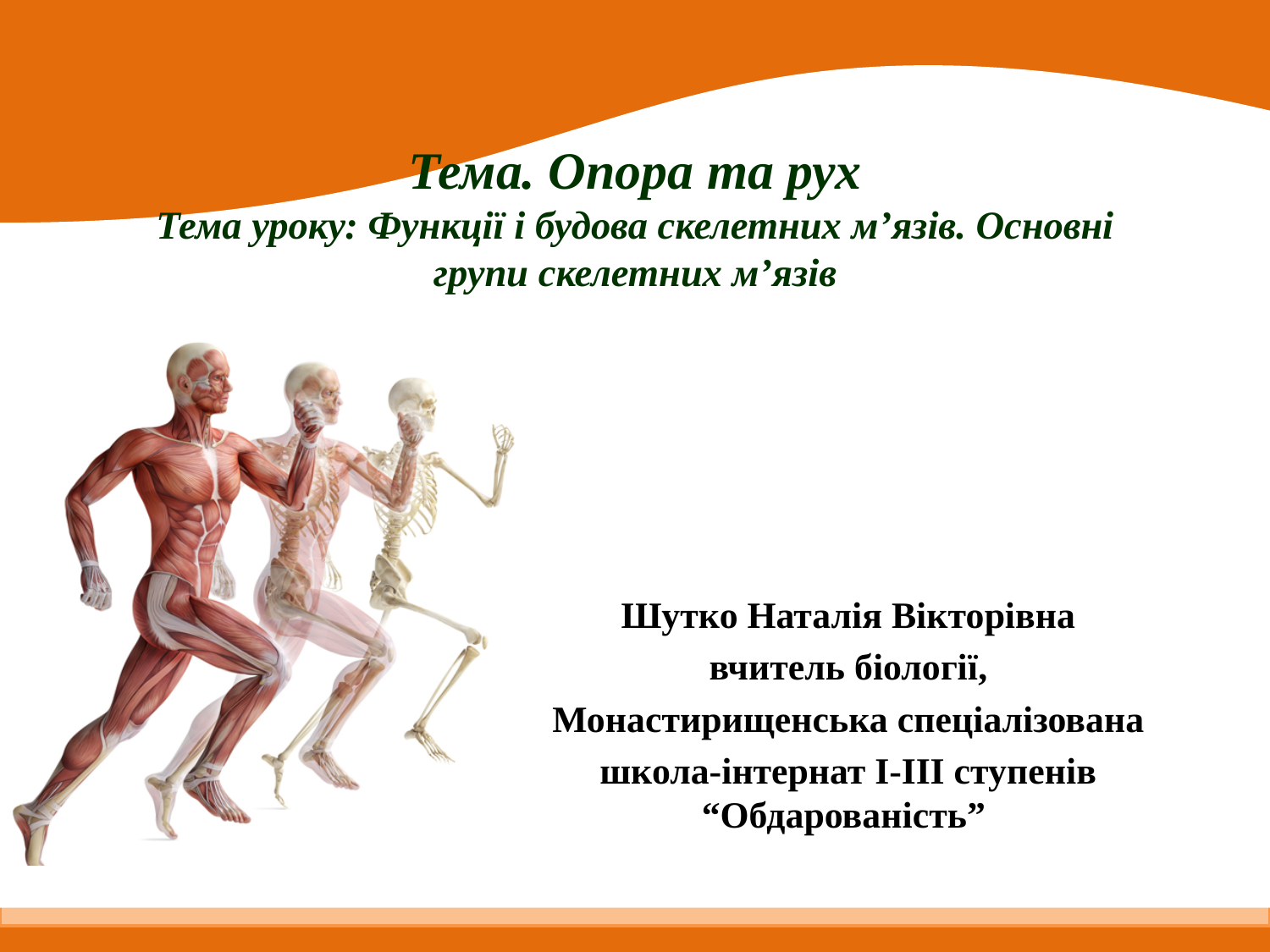

# Тема. Опора та рух Тема уроку: Функції і будова скелетних м’язів. Основні групи скелетних м’язів
Шутко Наталія Вікторівна
вчитель біології,
Монастирищенська спеціалізована
школа-інтернат І-ІІІ ступенів “Обдарованість”